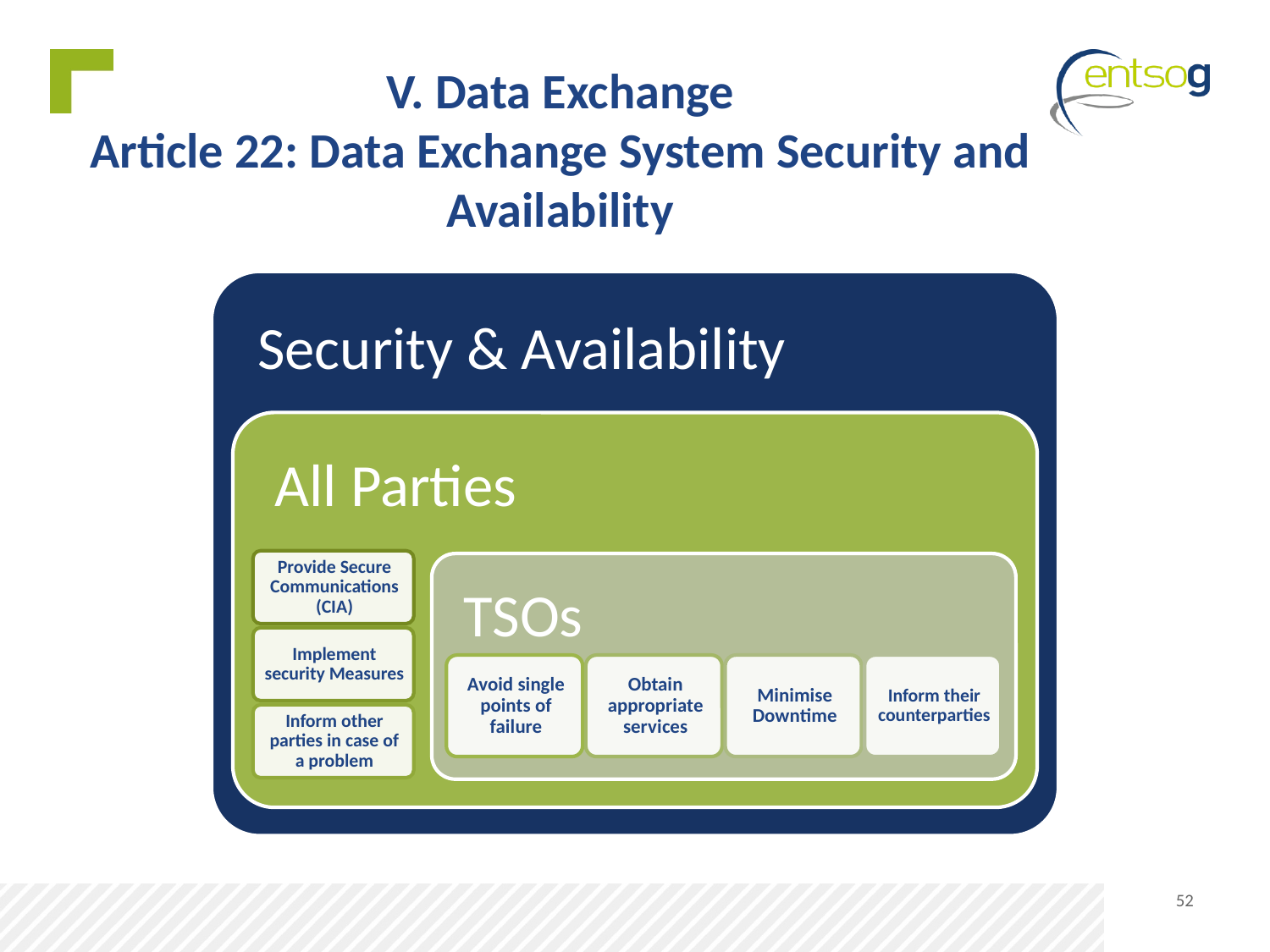

# V. Data Exchange Article 22: Data Exchange System Security and Availability
Security & Availability
All Parties
Provide Secure Communications (CIA)
Implement security Measures
Inform other parties in case of a problem
TSOs
Avoid single points of failure
Obtain appropriate services
Minimise Downtime
Inform their counterparties
52